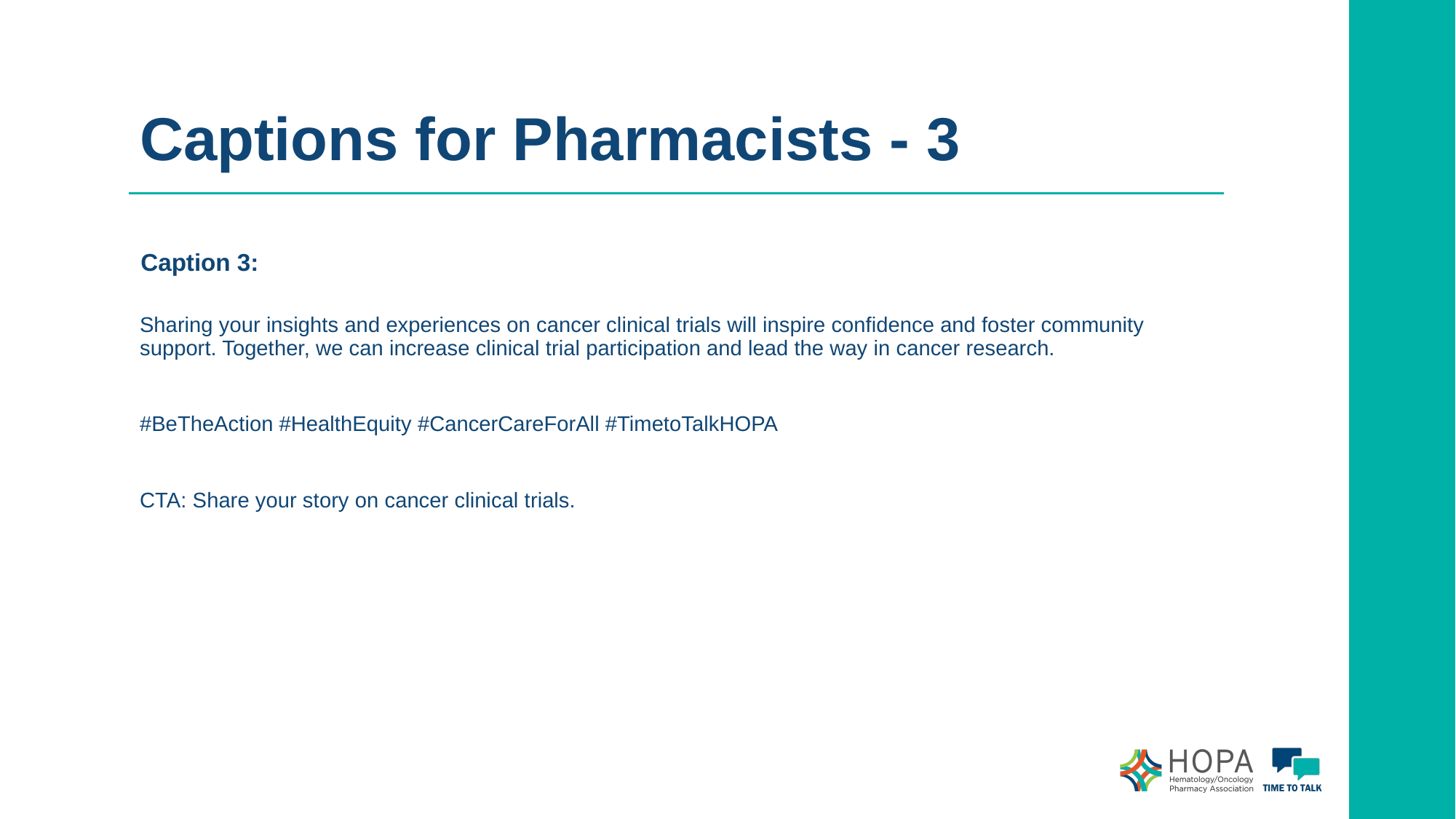

# Captions for Pharmacists - 3
Caption 3:
Sharing your insights and experiences on cancer clinical trials will inspire confidence and foster community support. Together, we can increase clinical trial participation and lead the way in cancer research.

#BeTheAction #HealthEquity #CancerCareForAll #TimetoTalkHOPA

CTA: Share your story on cancer clinical trials.